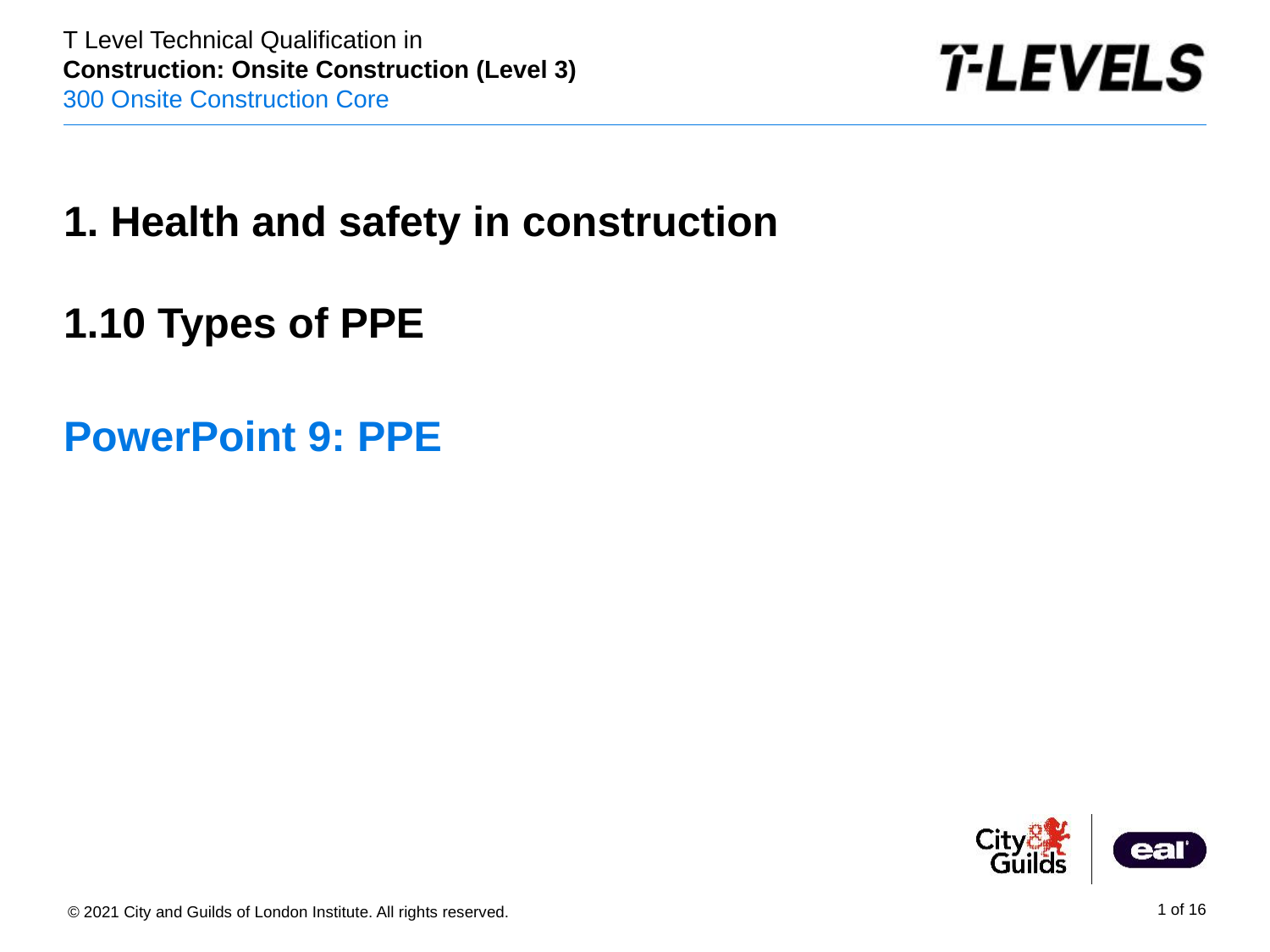

1. Health and safety in construction

1.10 Types of PPE

PowerPoint presentation
# PowerPoint 9: PPE